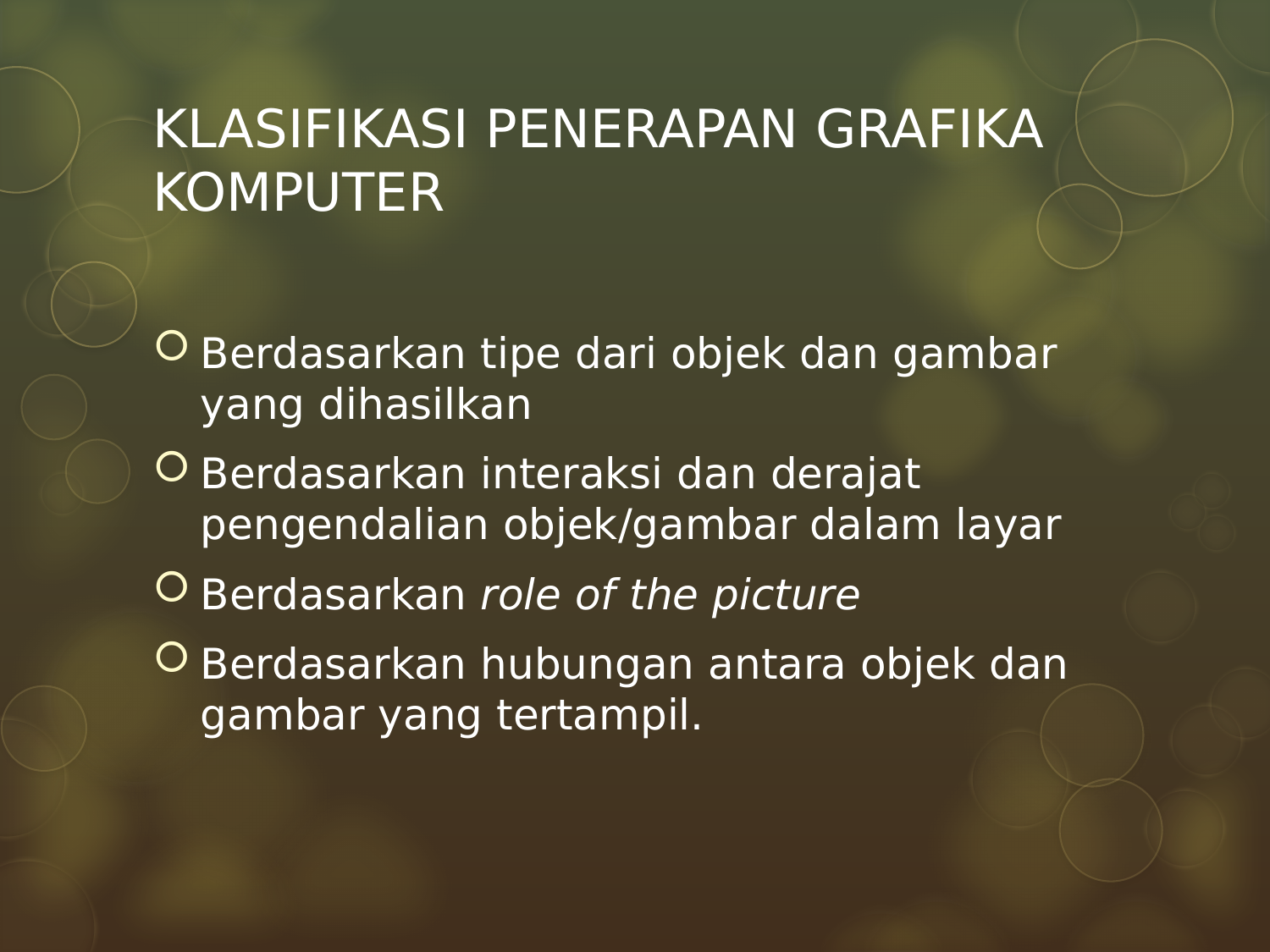

# KLASIFIKASI PENERAPAN GRAFIKA KOMPUTER
Berdasarkan tipe dari objek dan gambar yang dihasilkan
Berdasarkan interaksi dan derajat pengendalian objek/gambar dalam layar
Berdasarkan role of the picture
Berdasarkan hubungan antara objek dan gambar yang tertampil.